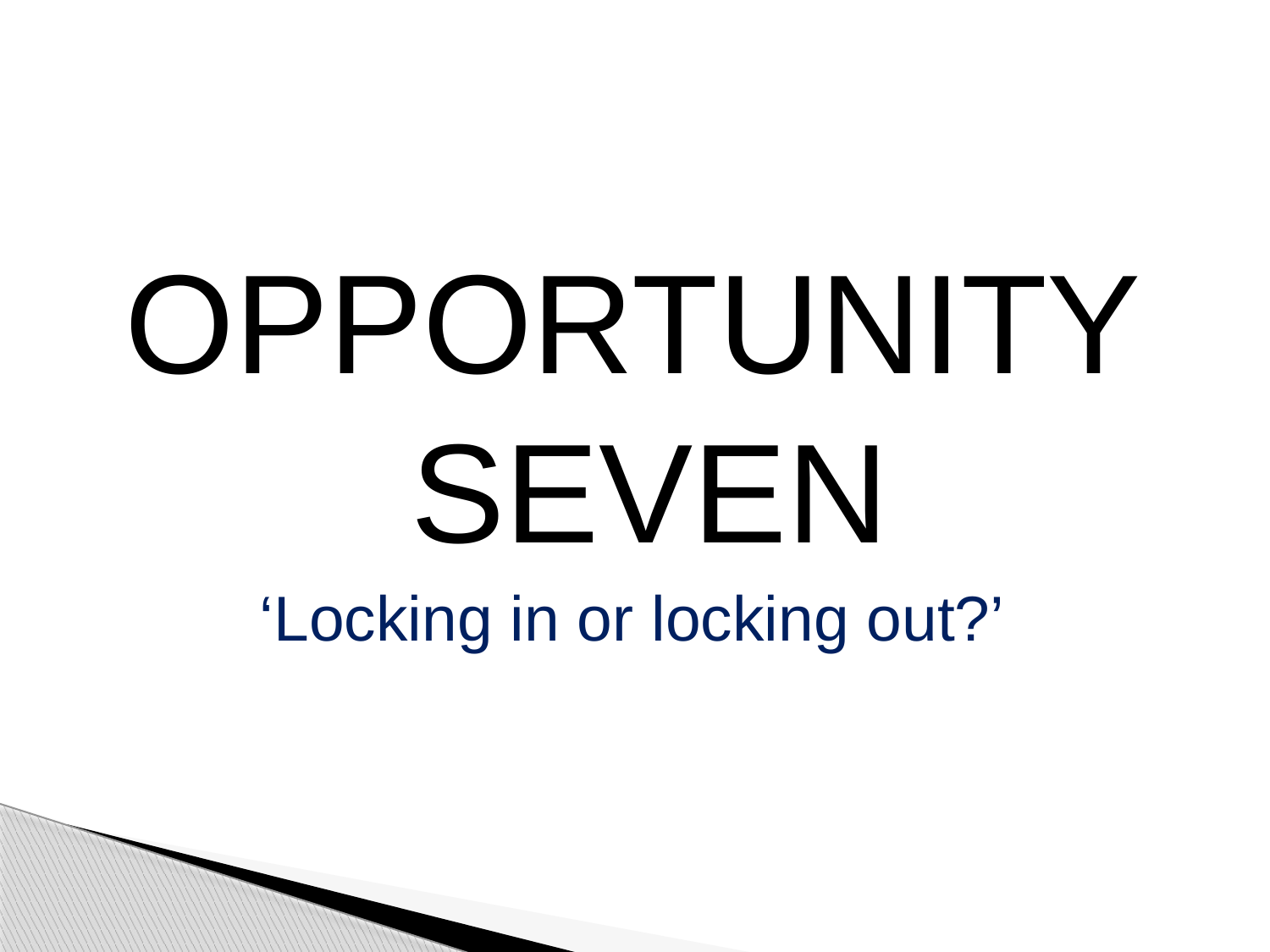

#
OPPORTUNITY SEVEN
‘Locking in or locking out?’